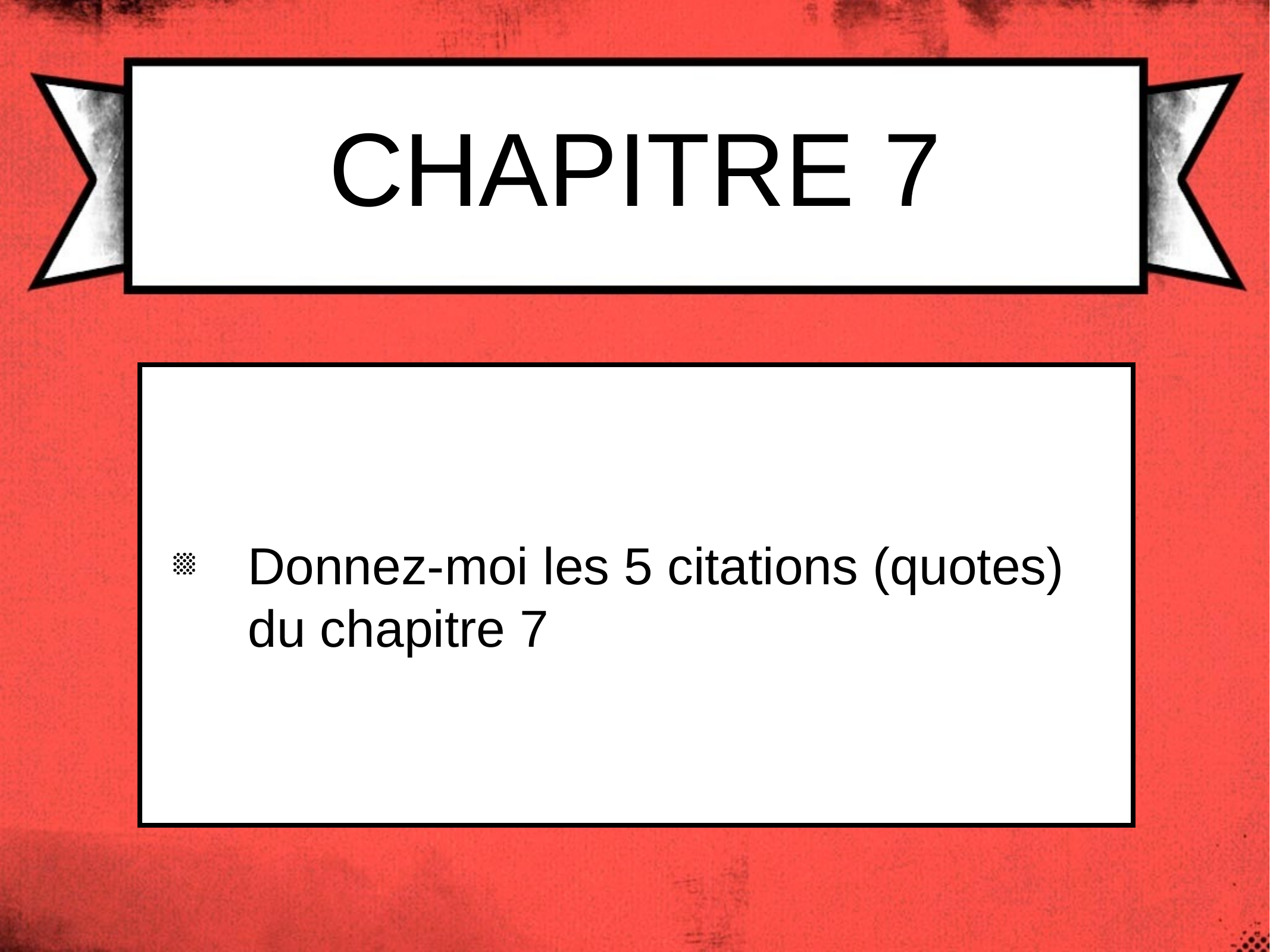

# CHAPITRE 7
Donnez-moi les 5 citations (quotes) du chapitre 7